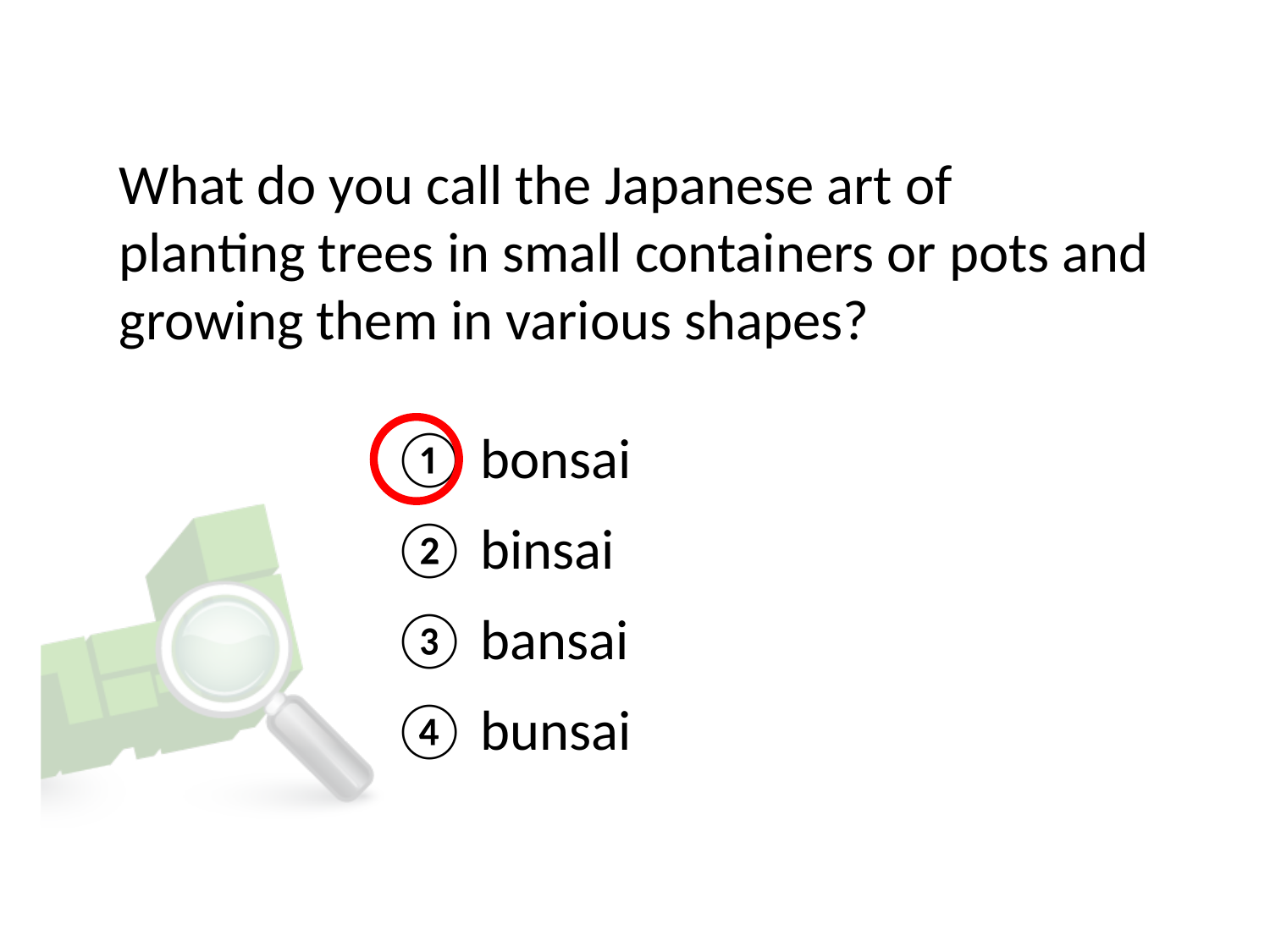

# What do you call the Japanese art of planting trees in small containers or pots and growing them in various shapes?
① bonsai
② binsai
③ bansai
④ bunsai